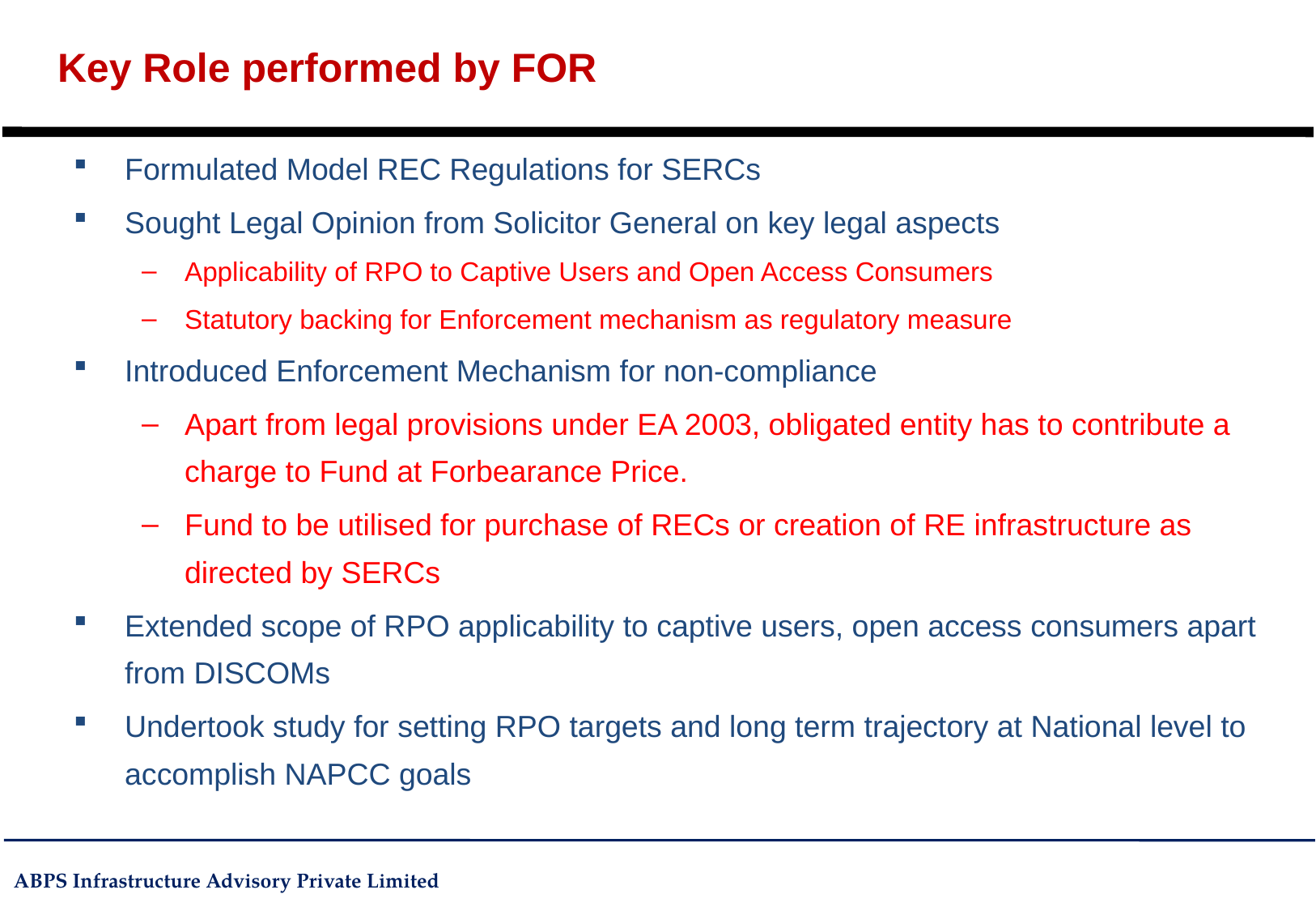

Key Role performed by FOR
Formulated Model REC Regulations for SERCs
Sought Legal Opinion from Solicitor General on key legal aspects
Applicability of RPO to Captive Users and Open Access Consumers
Statutory backing for Enforcement mechanism as regulatory measure
Introduced Enforcement Mechanism for non-compliance
Apart from legal provisions under EA 2003, obligated entity has to contribute a charge to Fund at Forbearance Price.
Fund to be utilised for purchase of RECs or creation of RE infrastructure as directed by SERCs
Extended scope of RPO applicability to captive users, open access consumers apart from DISCOMs
Undertook study for setting RPO targets and long term trajectory at National level to accomplish NAPCC goals